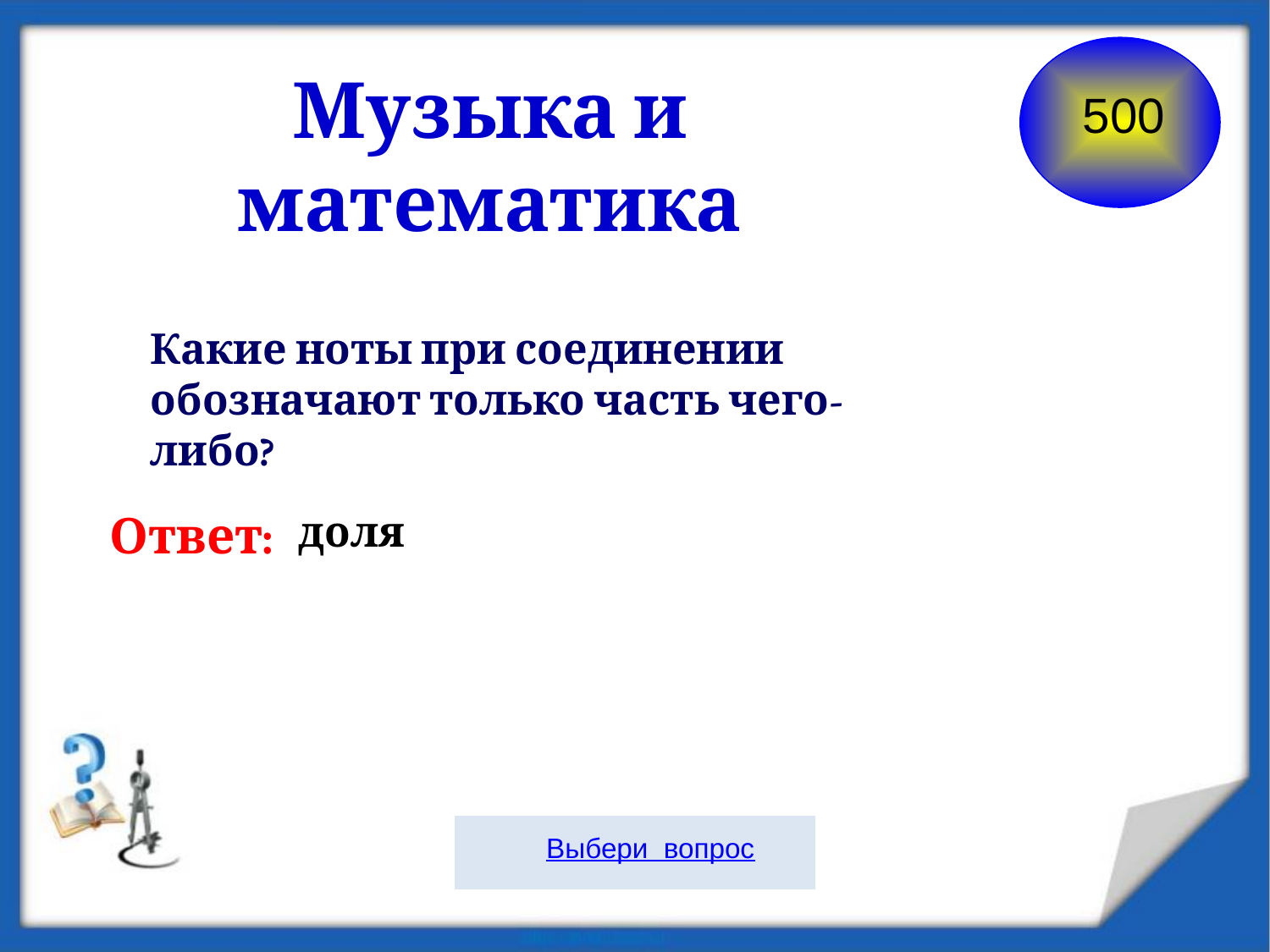

500
Музыка и математика

Какие ноты при соединении обозначают только часть чего-либо?
Ответ:
доля

    Выбери  вопрос